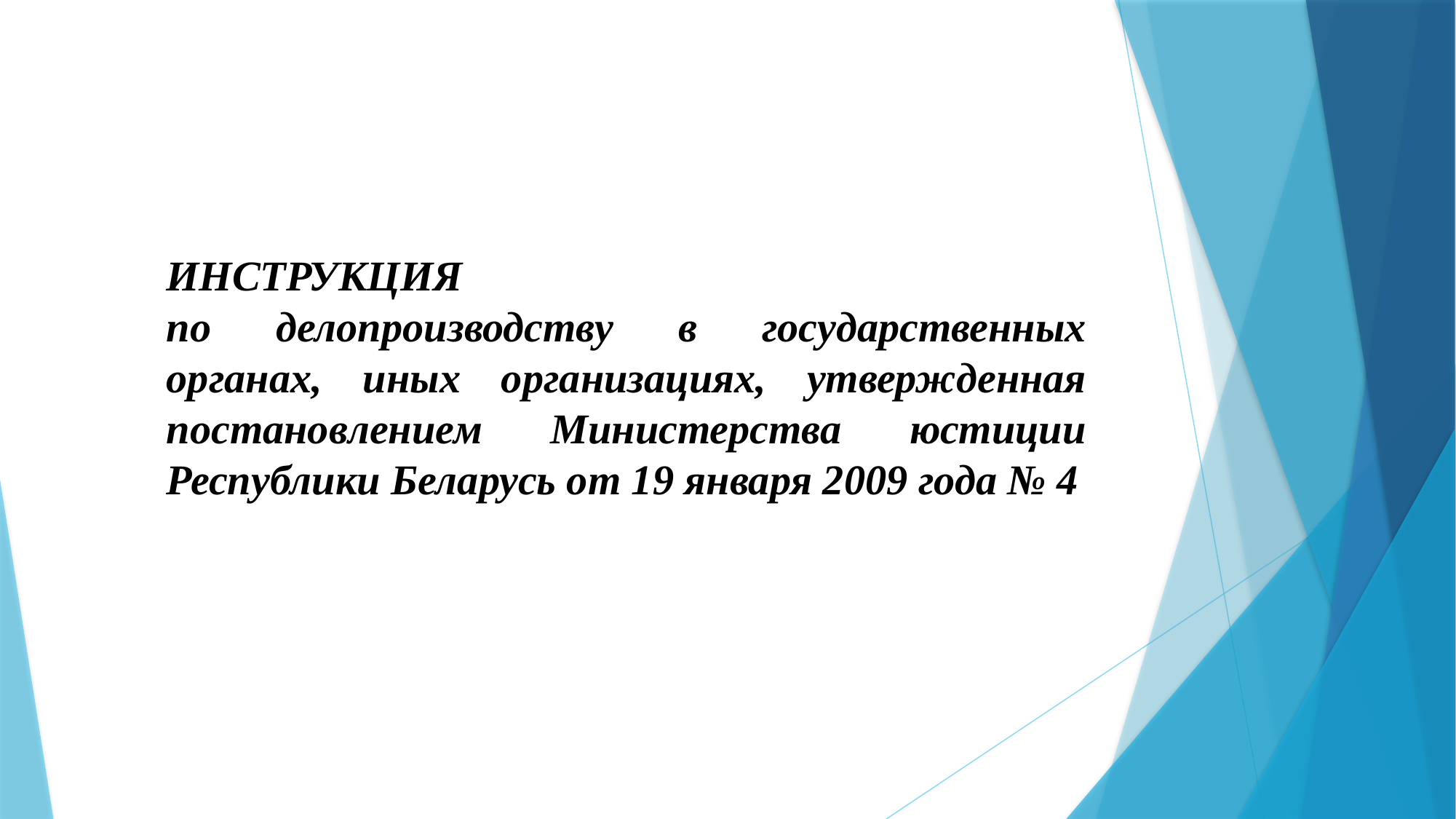

ИНСТРУКЦИЯ
по делопроизводству в государственных органах, иных организациях, утвержденная постановлением Министерства юстиции Республики Беларусь от 19 января 2009 года № 4